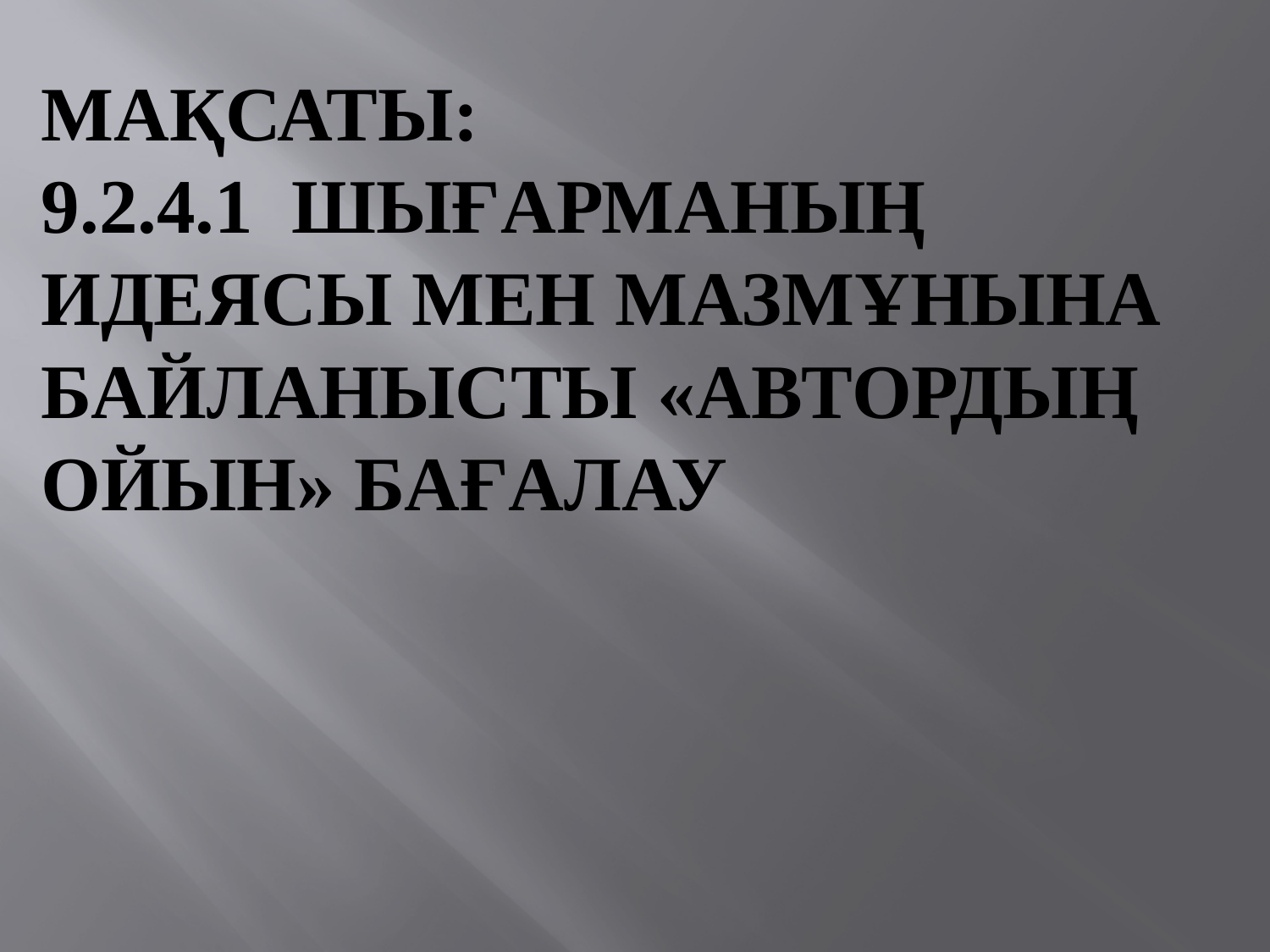

# Мақсаты: 9.2.4.1  шығарманың идеясы мен мазмұнына байланысты «автордың ойын» бағалау